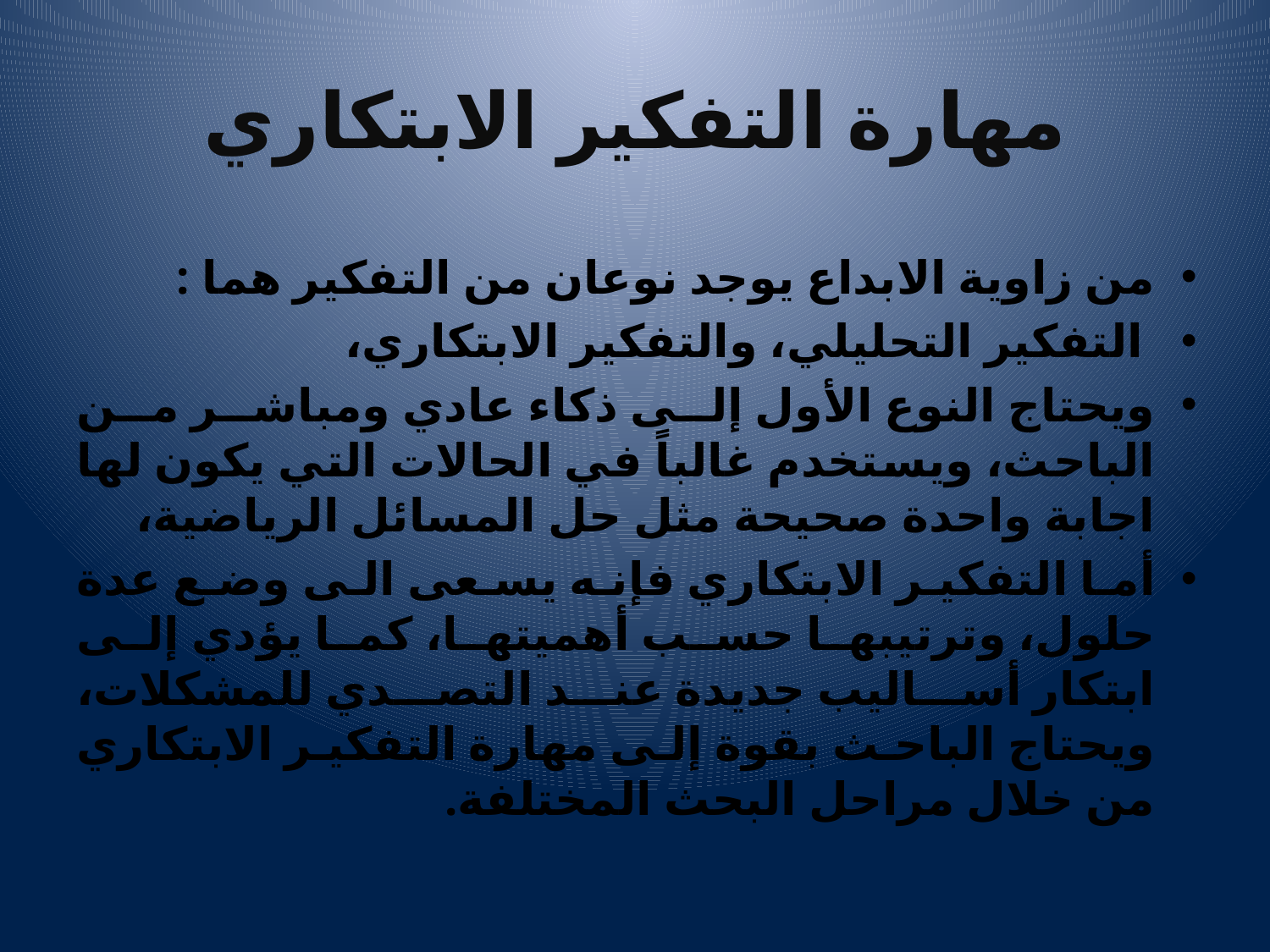

# مهارة التفكير الابتكاري
من زاوية الابداع يوجد نوعان من التفكير هما :
 التفكير التحليلي، والتفكير الابتكاري،
ويحتاج النوع الأول إلى ذكاء عادي ومباشر من الباحث، ويستخدم غالباً في الحالات التي يكون لها اجابة واحدة صحيحة مثل حل المسائل الرياضية،
أما التفكير الابتكاري فإنه يسعى الى وضع عدة حلول، وترتيبها حسب أهميتها، كما يؤدي إلى ابتكار أساليب جديدة عند التصدي للمشكلات، ويحتاج الباحث بقوة إلى مهارة التفكير الابتكاري من خلال مراحل البحث المختلفة.